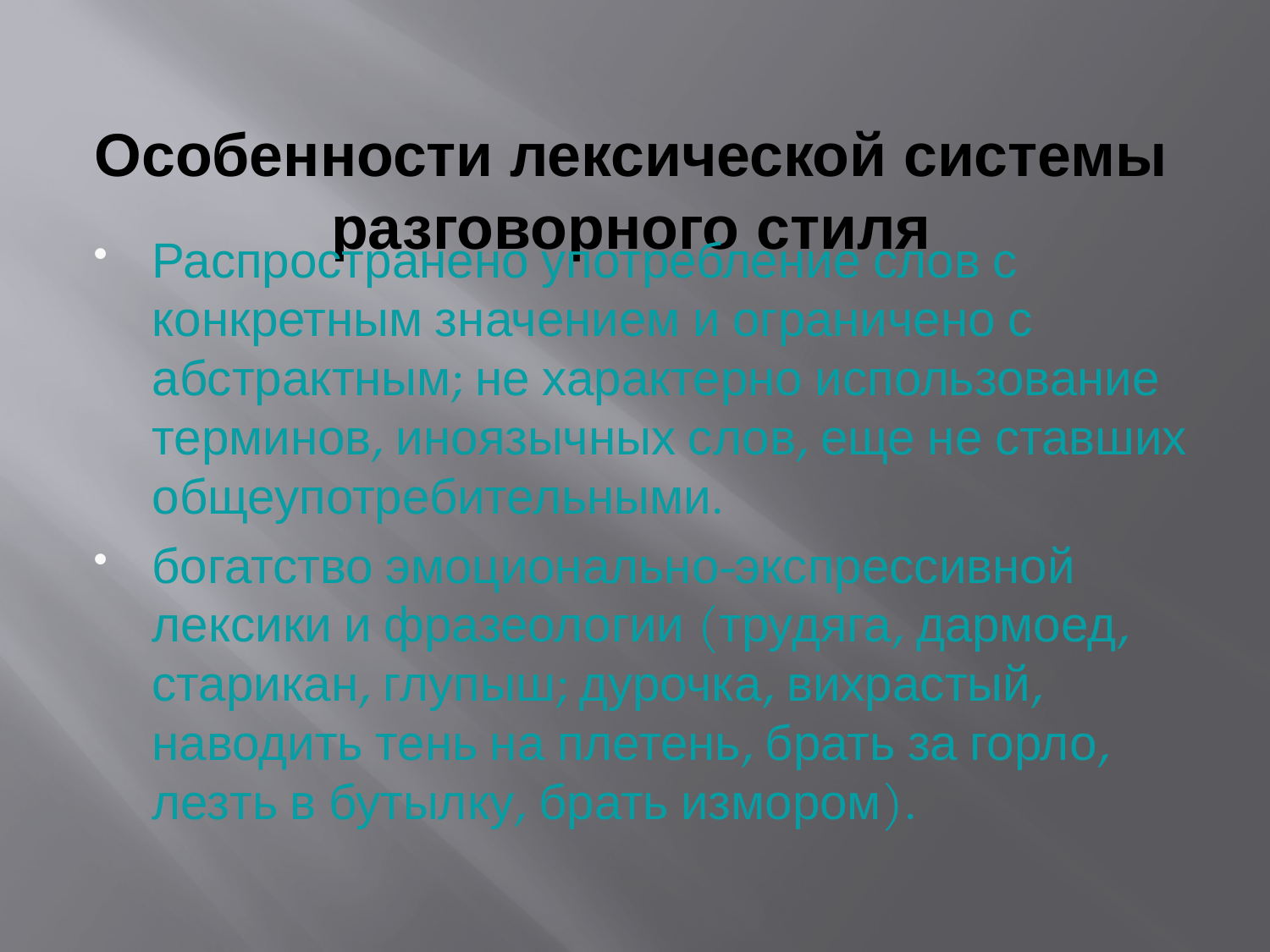

# Особенности лексической системы разговорного стиля
Распространено употребление слов с конкретным значением и ограничено с абстрактным; не характерно использование терминов, иноязычных слов, еще не ставших общеупотребительными.
богатство эмоционально-экспрессивной лексики и фразеологии (трудяга, дармоед, старикан, глупыш; дурочка, вихрастый, наводить тень на плетень, брать за горло, лезть в бутылку, брать измором).